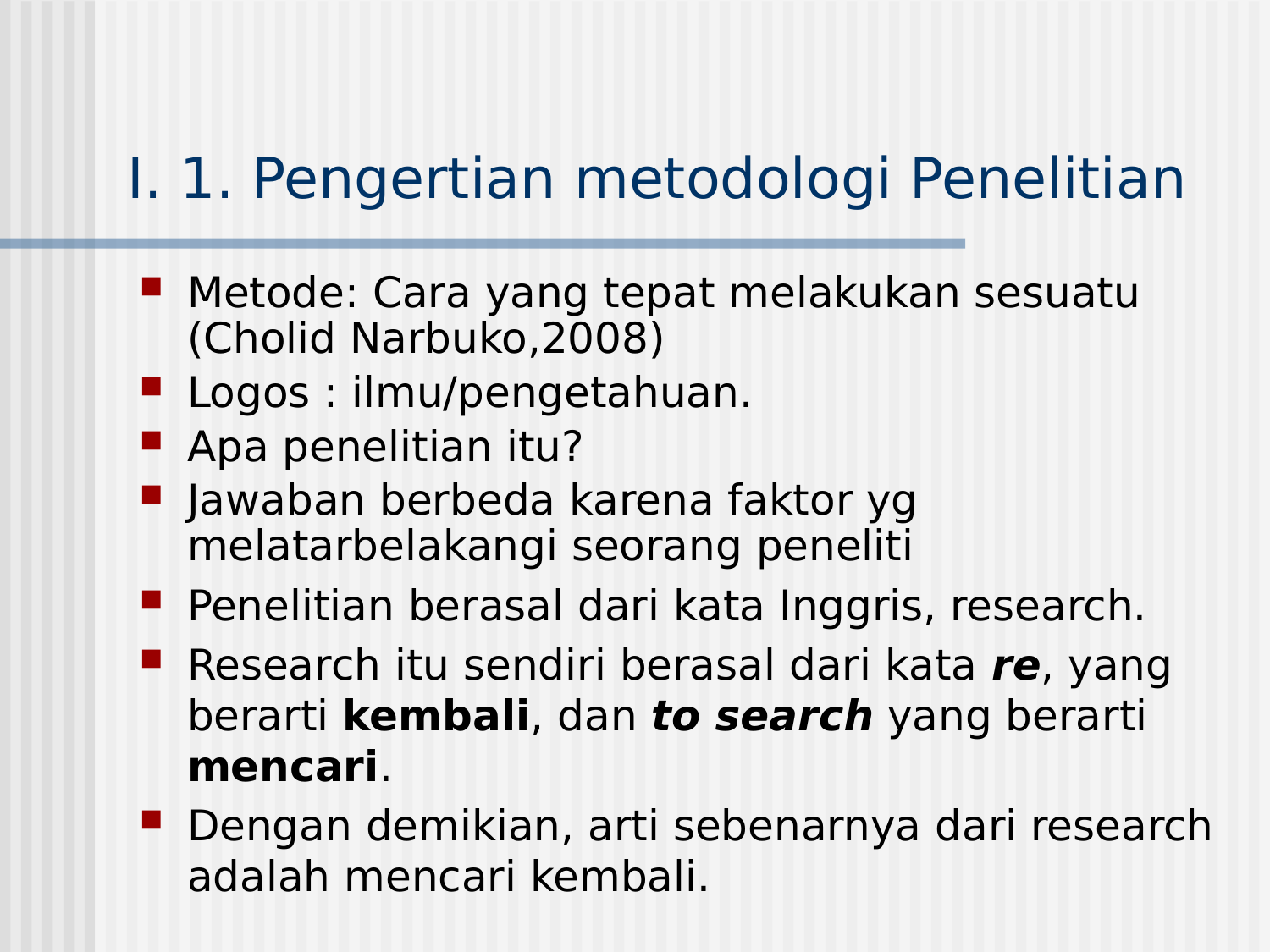

I. 1. Pengertian metodologi Penelitian
Metode: Cara yang tepat melakukan sesuatu (Cholid Narbuko,2008)
Logos : ilmu/pengetahuan.
Apa penelitian itu?
Jawaban berbeda karena faktor yg melatarbelakangi seorang peneliti
Penelitian berasal dari kata Inggris, research.
Research itu sendiri berasal dari kata re, yang berarti kembali, dan to search yang berarti mencari.
Dengan demikian, arti sebenarnya dari research adalah mencari kembali.